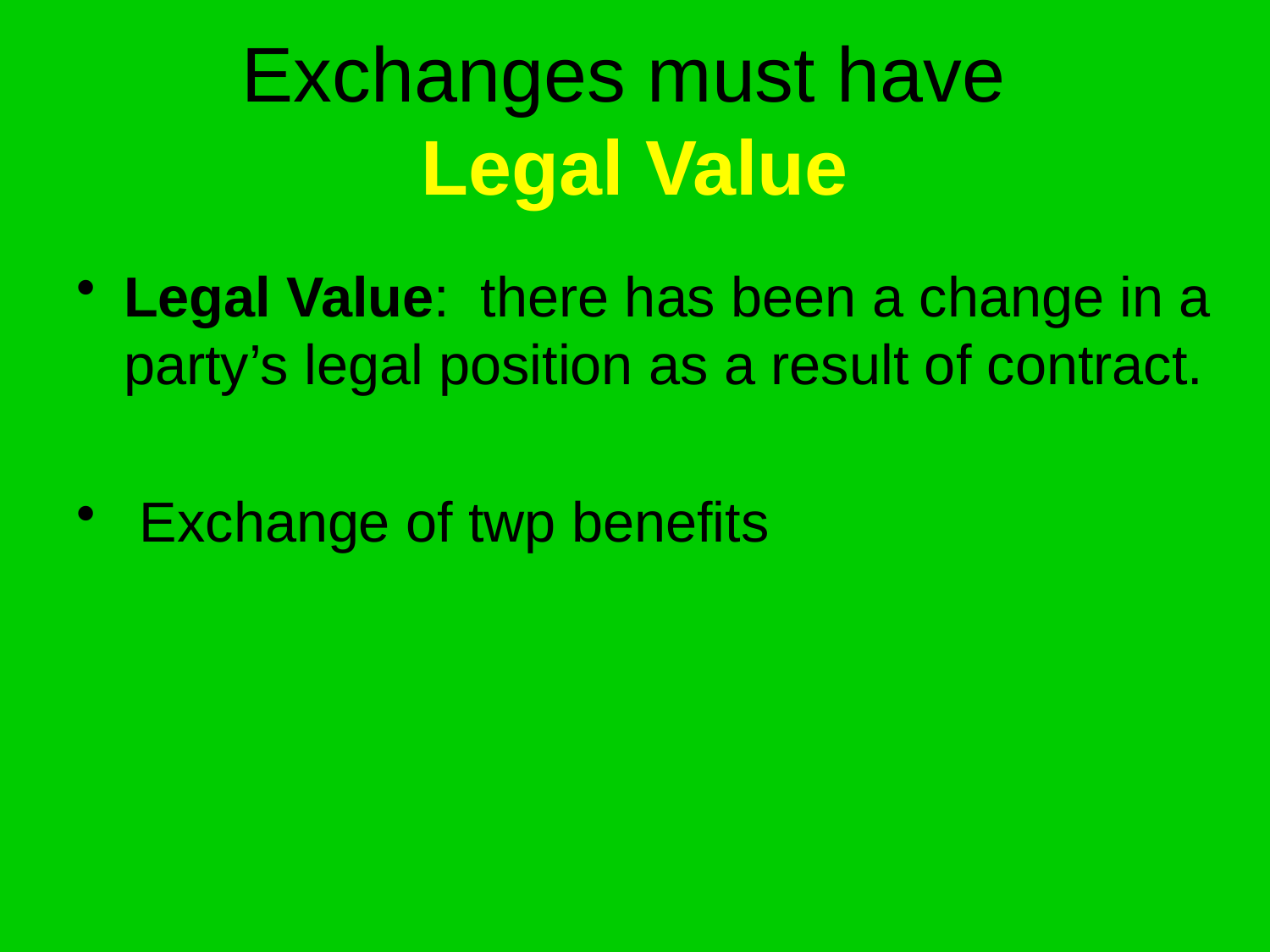

# Exchanges must have Legal Value
Legal Value:  there has been a change in a party’s legal position as a result of contract.

 Exchange of twp benefits